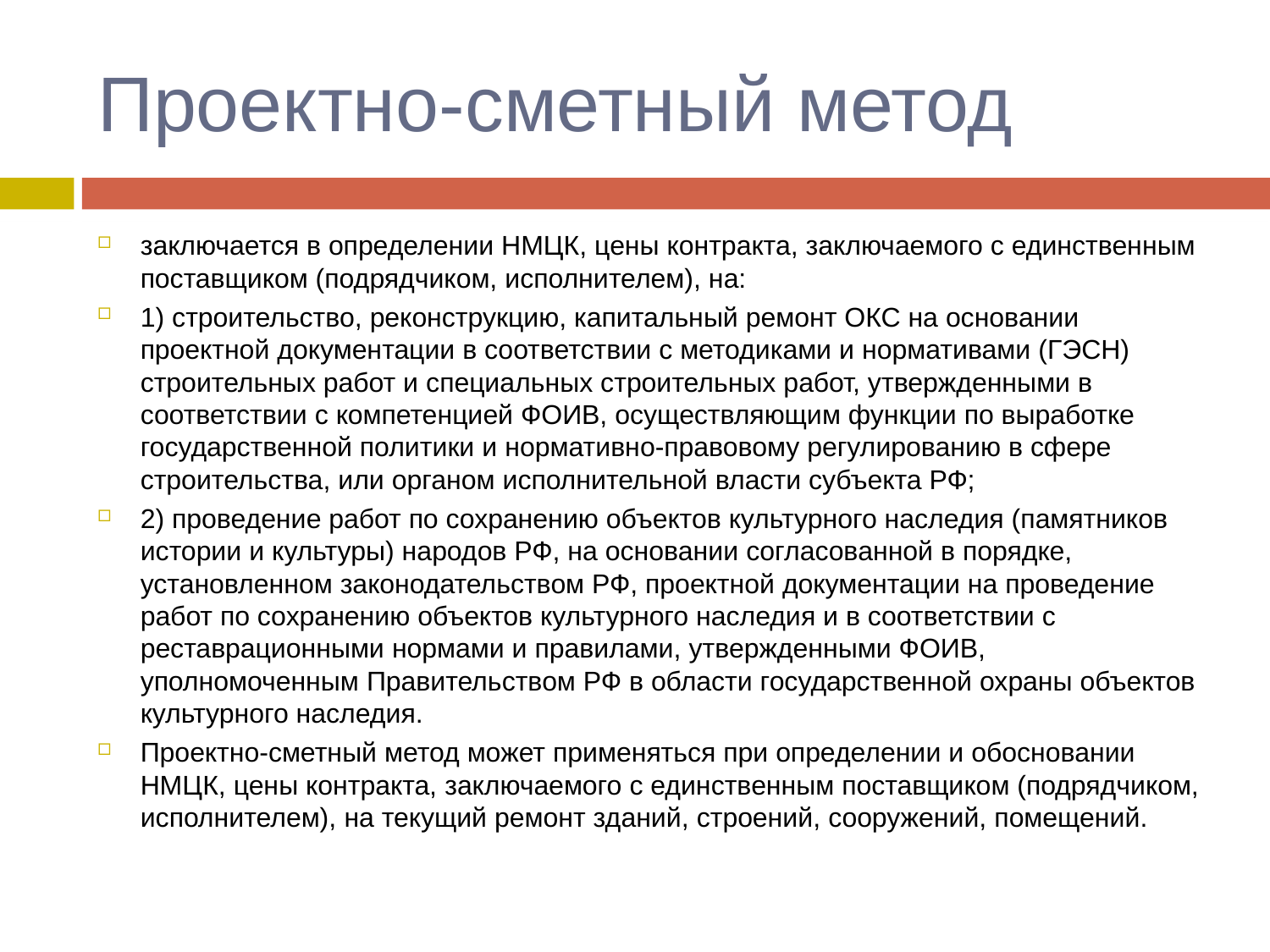

# Проектно-сметный метод
заключается в определении НМЦК, цены контракта, заключаемого с единственным поставщиком (подрядчиком, исполнителем), на:
1) строительство, реконструкцию, капитальный ремонт ОКС на основании проектной документации в соответствии с методиками и нормативами (ГЭСН) строительных работ и специальных строительных работ, утвержденными в соответствии с компетенцией ФОИВ, осуществляющим функции по выработке государственной политики и нормативно-правовому регулированию в сфере строительства, или органом исполнительной власти субъекта РФ;
2) проведение работ по сохранению объектов культурного наследия (памятников истории и культуры) народов РФ, на основании согласованной в порядке, установленном законодательством РФ, проектной документации на проведение работ по сохранению объектов культурного наследия и в соответствии с реставрационными нормами и правилами, утвержденными ФОИВ, уполномоченным Правительством РФ в области государственной охраны объектов культурного наследия.
Проектно-сметный метод может применяться при определении и обосновании НМЦК, цены контракта, заключаемого с единственным поставщиком (подрядчиком, исполнителем), на текущий ремонт зданий, строений, сооружений, помещений.